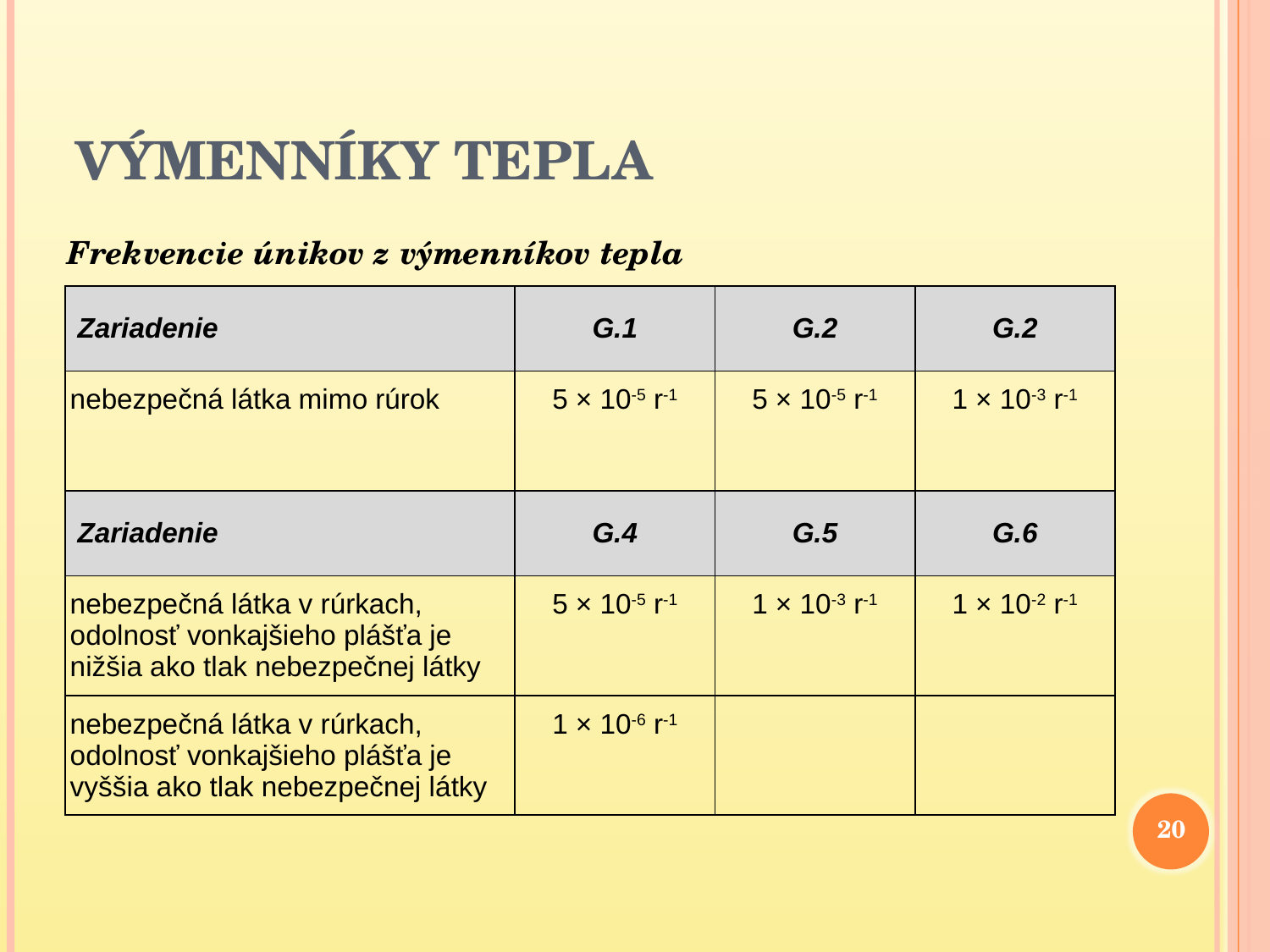

# Výmenníky tepla
Frekvencie únikov z výmenníkov tepla
| Zariadenie | G.1 | G.2 | G.2 |
| --- | --- | --- | --- |
| nebezpečná látka mimo rúrok | 5 × 10-5 r-1 | 5 × 10-5 r-1 | 1 × 10-3 r-1 |
| Zariadenie | G.4 | G.5 | G.6 |
| nebezpečná látka v rúrkach, odolnosť vonkajšieho plášťa je nižšia ako tlak nebezpečnej látky | 5 × 10-5 r-1 | 1 × 10-3 r-1 | 1 × 10-2 r-1 |
| nebezpečná látka v rúrkach, odolnosť vonkajšieho plášťa je vyššia ako tlak nebezpečnej látky | 1 × 10-6 r-1 |  |  |
20